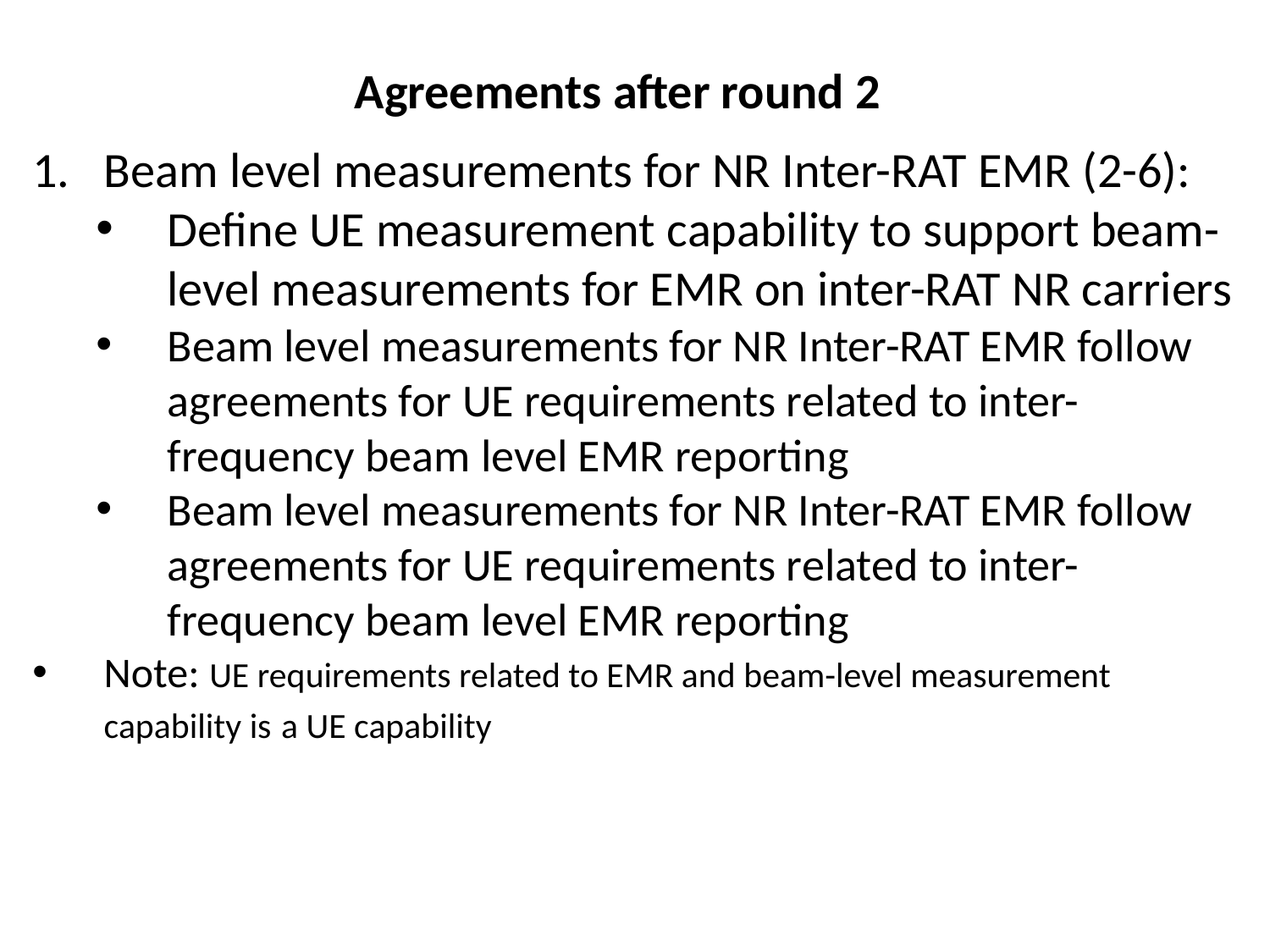

# Agreements after round 2
Beam level measurements for NR Inter-RAT EMR (2-6):
Define UE measurement capability to support beam-level measurements for EMR on inter-RAT NR carriers
Beam level measurements for NR Inter-RAT EMR follow agreements for UE requirements related to inter-frequency beam level EMR reporting
Beam level measurements for NR Inter-RAT EMR follow agreements for UE requirements related to inter-frequency beam level EMR reporting
Note: UE requirements related to EMR and beam-level measurement capability is a UE capability